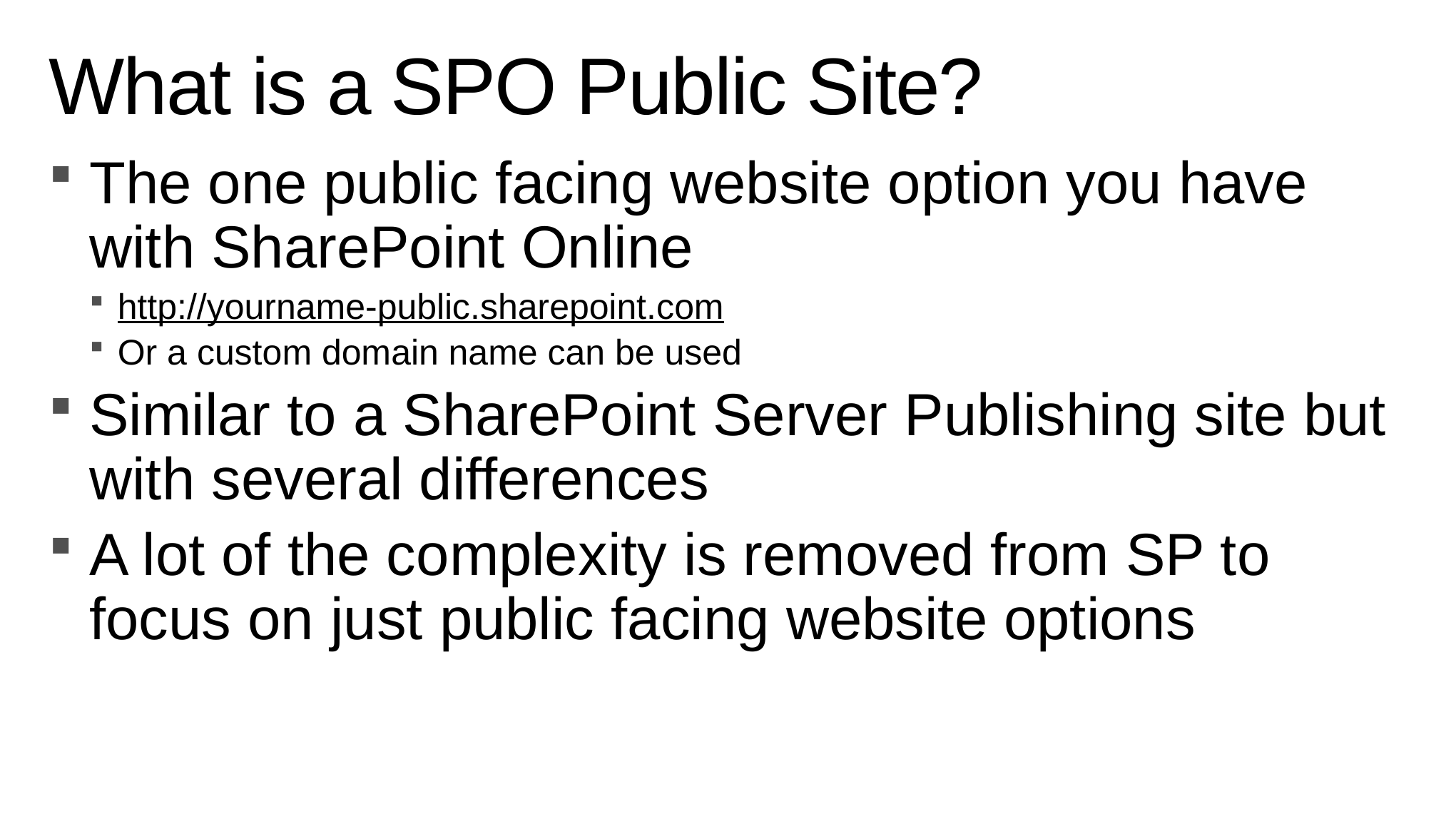

# What is a SPO Public Site?
The one public facing website option you have with SharePoint Online
http://yourname-public.sharepoint.com
Or a custom domain name can be used
Similar to a SharePoint Server Publishing site but with several differences
A lot of the complexity is removed from SP to focus on just public facing website options